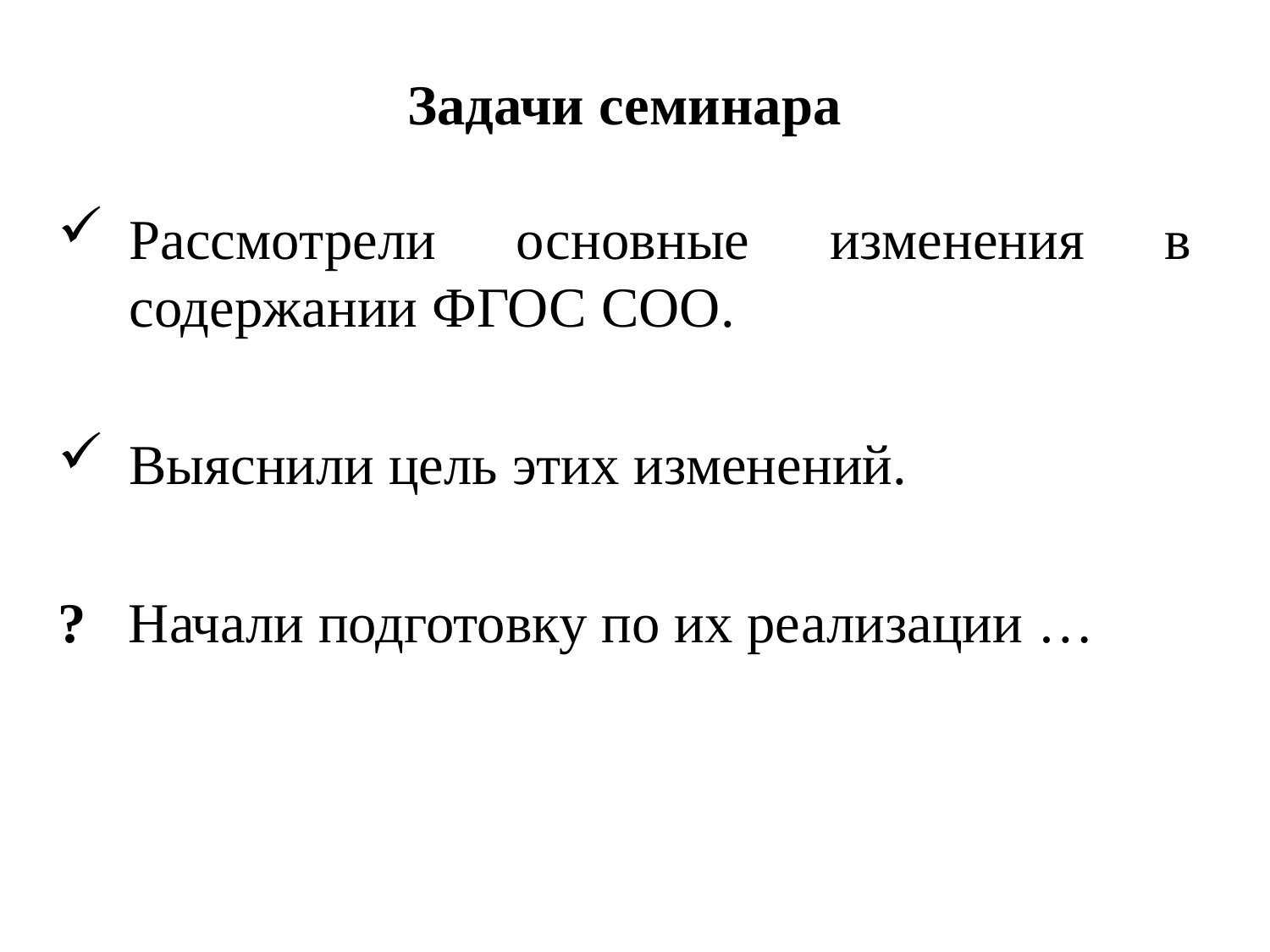

# Задачи семинара
Рассмотрели основные изменения в содержании ФГОС СОО.

Выяснили цель этих изменений.

?   Начали подготовку по их реализации …